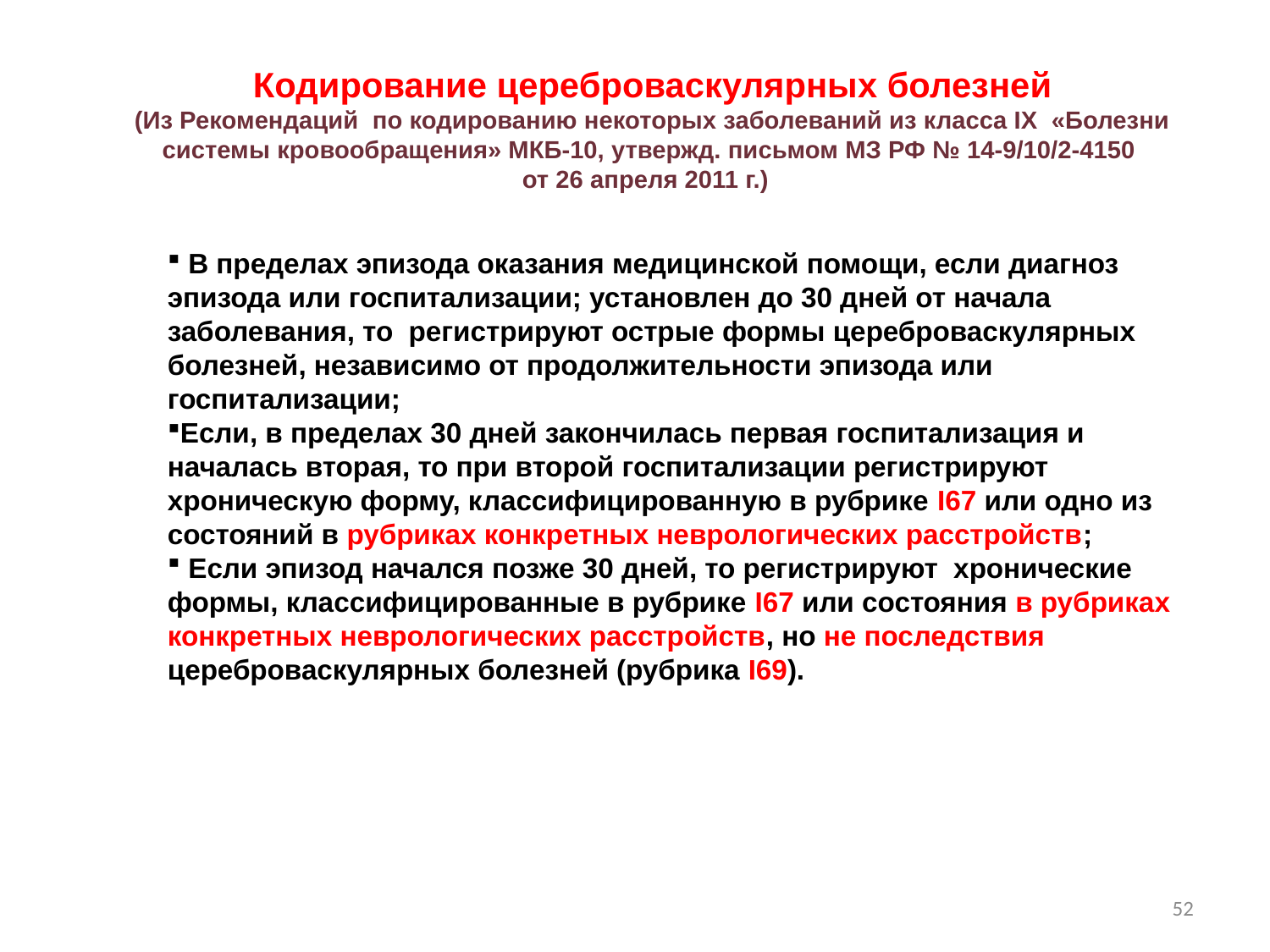

Кодирование цереброваскулярных болезней
(Из Рекомендаций  по кодированию некоторых заболеваний из класса IX  «Болезни системы кровообращения» МКБ-10, утвержд. письмом МЗ РФ № 14-9/10/2-4150
от 26 апреля 2011 г.)

 В пределах эпизода оказания медицинской помощи, если диагноз эпизода или госпитализации; установлен до 30 дней от начала заболевания, то  регистрируют острые формы цереброваскулярных болезней, независимо от продолжительности эпизода или госпитализации;
Если, в пределах 30 дней закончилась первая госпитализация и началась вторая, то при второй госпитализации регистрируют  хроническую форму, классифицированную в рубрике I67 или одно из состояний в рубриках конкретных неврологических расстройств;
 Если эпизод начался позже 30 дней, то регистрируют  хронические формы, классифицированные в рубрике I67 или состояния в рубриках конкретных неврологических расстройств, но не последствия цереброваскулярных болезней (рубрика I69).

52